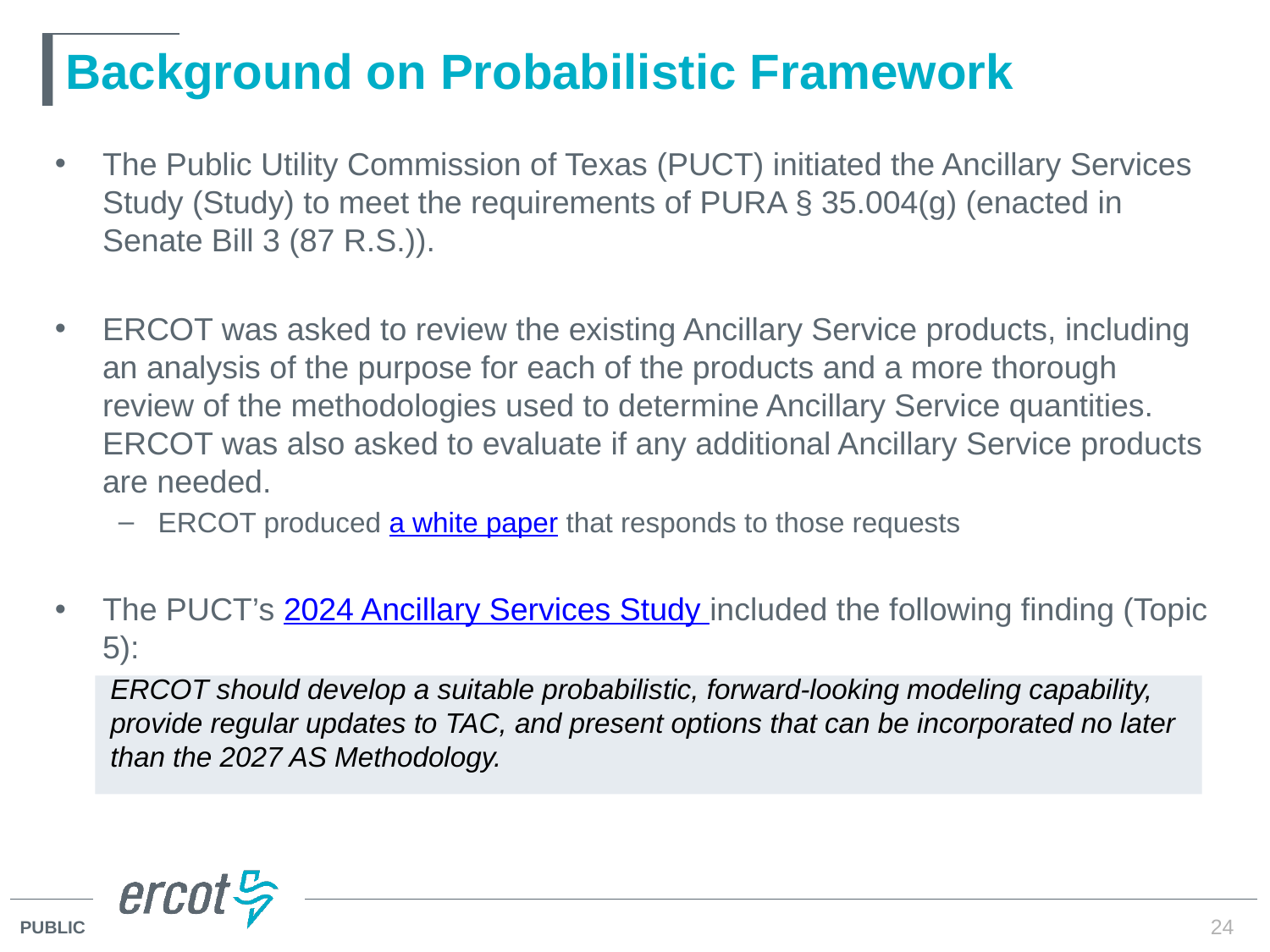

# Background on Probabilistic Framework
The Public Utility Commission of Texas (PUCT) initiated the Ancillary Services Study (Study) to meet the requirements of PURA § 35.004(g) (enacted in Senate Bill 3 (87 R.S.)).

ERCOT was asked to review the existing Ancillary Service products, including an analysis of the purpose for each of the products and a more thorough review of the methodologies used to determine Ancillary Service quantities. ERCOT was also asked to evaluate if any additional Ancillary Service products are needed.
ERCOT produced a white paper that responds to those requests

The PUCT’s 2024 Ancillary Services Study included the following finding (Topic 5):
ERCOT should develop a suitable probabilistic, forward-looking modeling capability, provide regular updates to TAC, and present options that can be incorporated no later than the 2027 AS Methodology.

24